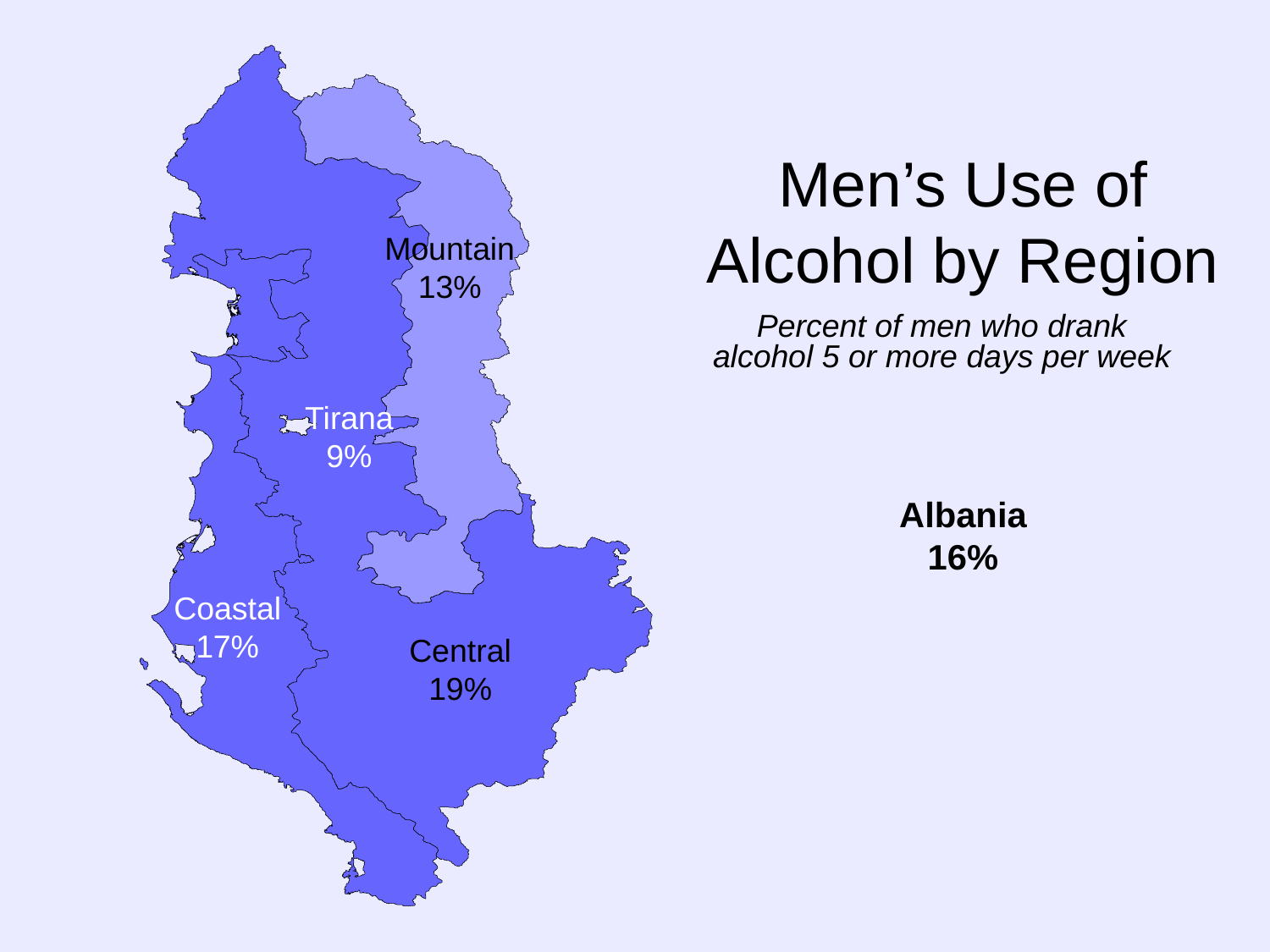

Mountain
13%
Tirana
9%
Coastal
17%
Central
19%
# Men’s Use of Alcohol by Region
Percent of men who drank alcohol 5 or more days per week
Albania
16%